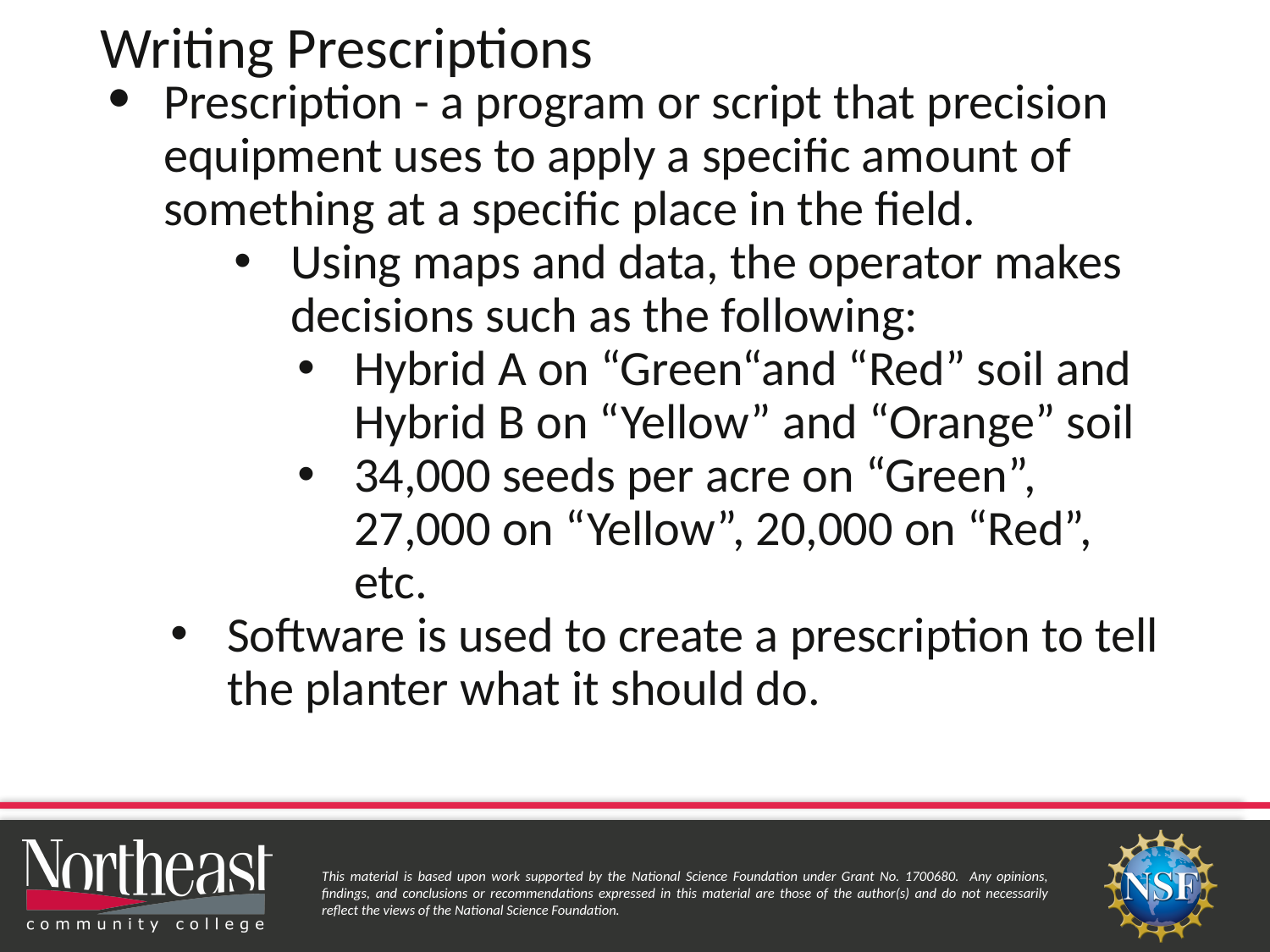

# Writing Prescriptions
Prescription - a program or script that precision equipment uses to apply a specific amount of something at a specific place in the field.
Using maps and data, the operator makes decisions such as the following:
Hybrid A on “Green“and “Red” soil and Hybrid B on “Yellow” and “Orange” soil
34,000 seeds per acre on “Green”, 27,000 on “Yellow”, 20,000 on “Red”, etc.
Software is used to create a prescription to tell the planter what it should do.